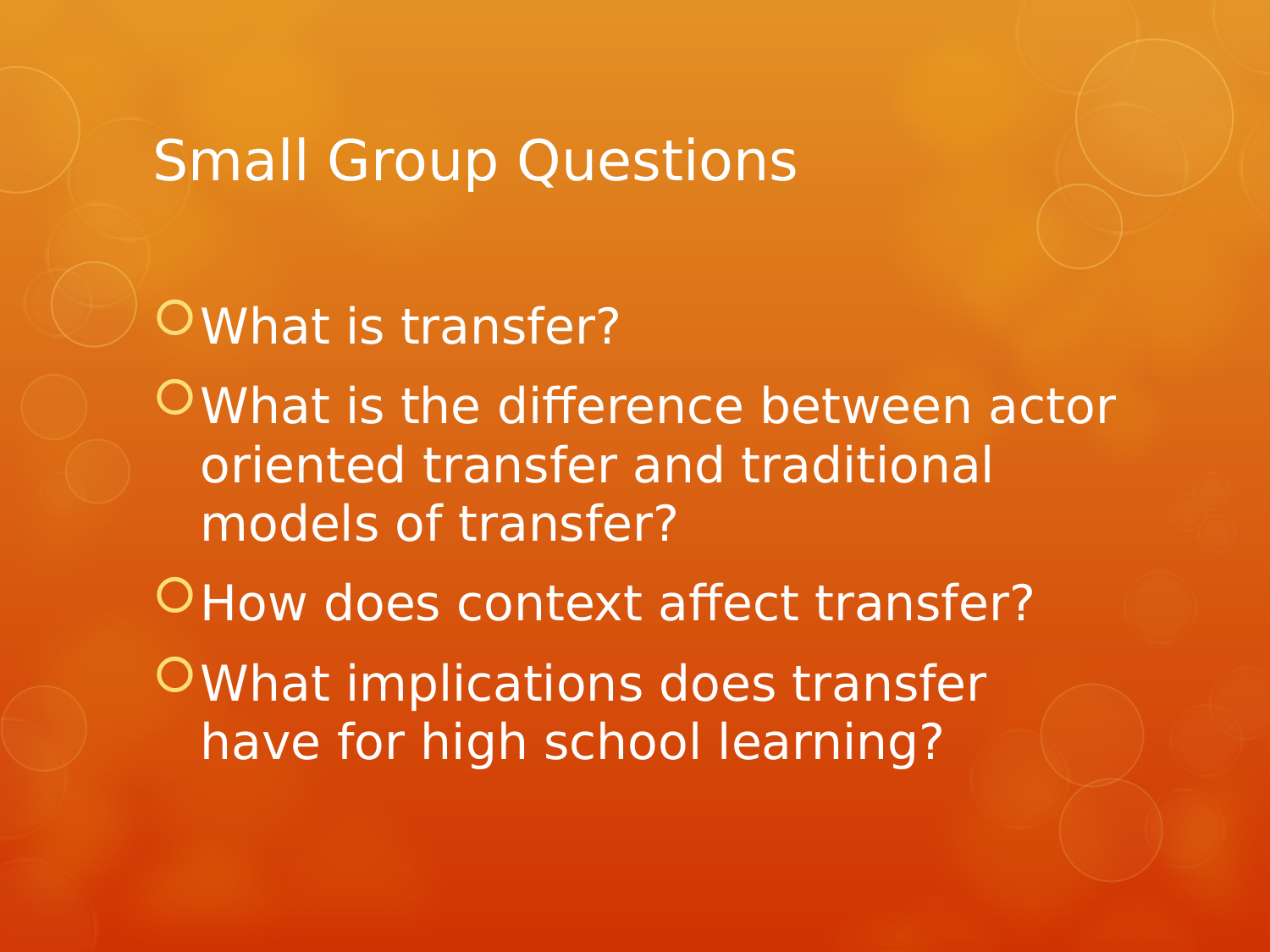

# Small Group Questions
What is transfer?
What is the difference between actor oriented transfer and traditional models of transfer?
How does context affect transfer?
What implications does transfer have for high school learning?